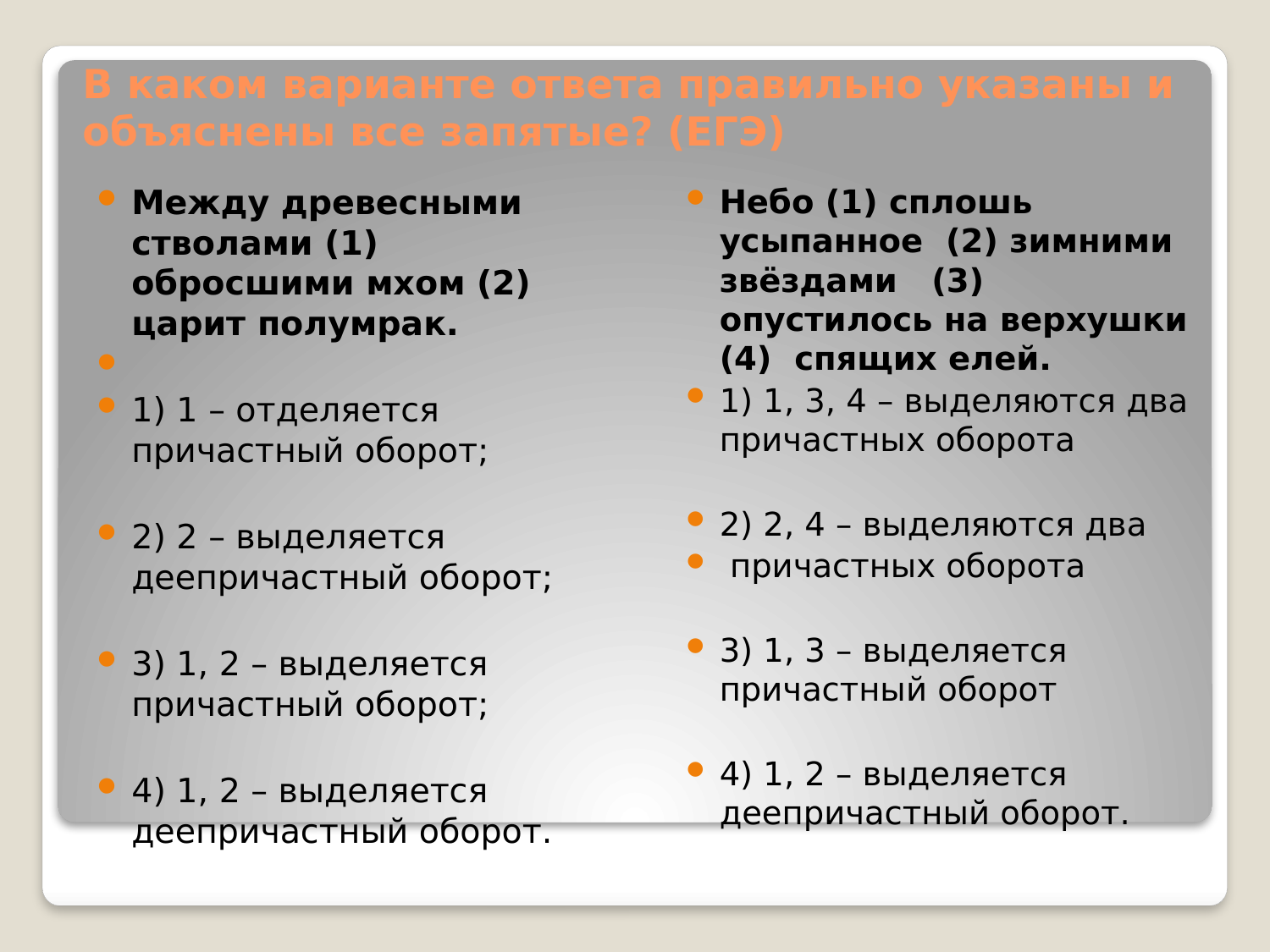

# В каком варианте ответа правильно указаны и объяснены все запятые? (ЕГЭ)
Между древесными стволами (1) обросшими мхом (2) царит полумрак.

1) 1 – отделяется причастный оборот;

2) 2 – выделяется деепричастный оборот;

3) 1, 2 – выделяется причастный оборот;

4) 1, 2 – выделяется деепричастный оборот.

Небо (1) сплошь усыпанное  (2) зимними звёздами   (3) опустилось на верхушки (4)  спящих елей.
1) 1, 3, 4 – выделяются два причастных оборота

2) 2, 4 – выделяются два
 причастных оборота

3) 1, 3 – выделяется причастный оборот

4) 1, 2 – выделяется деепричастный оборот.